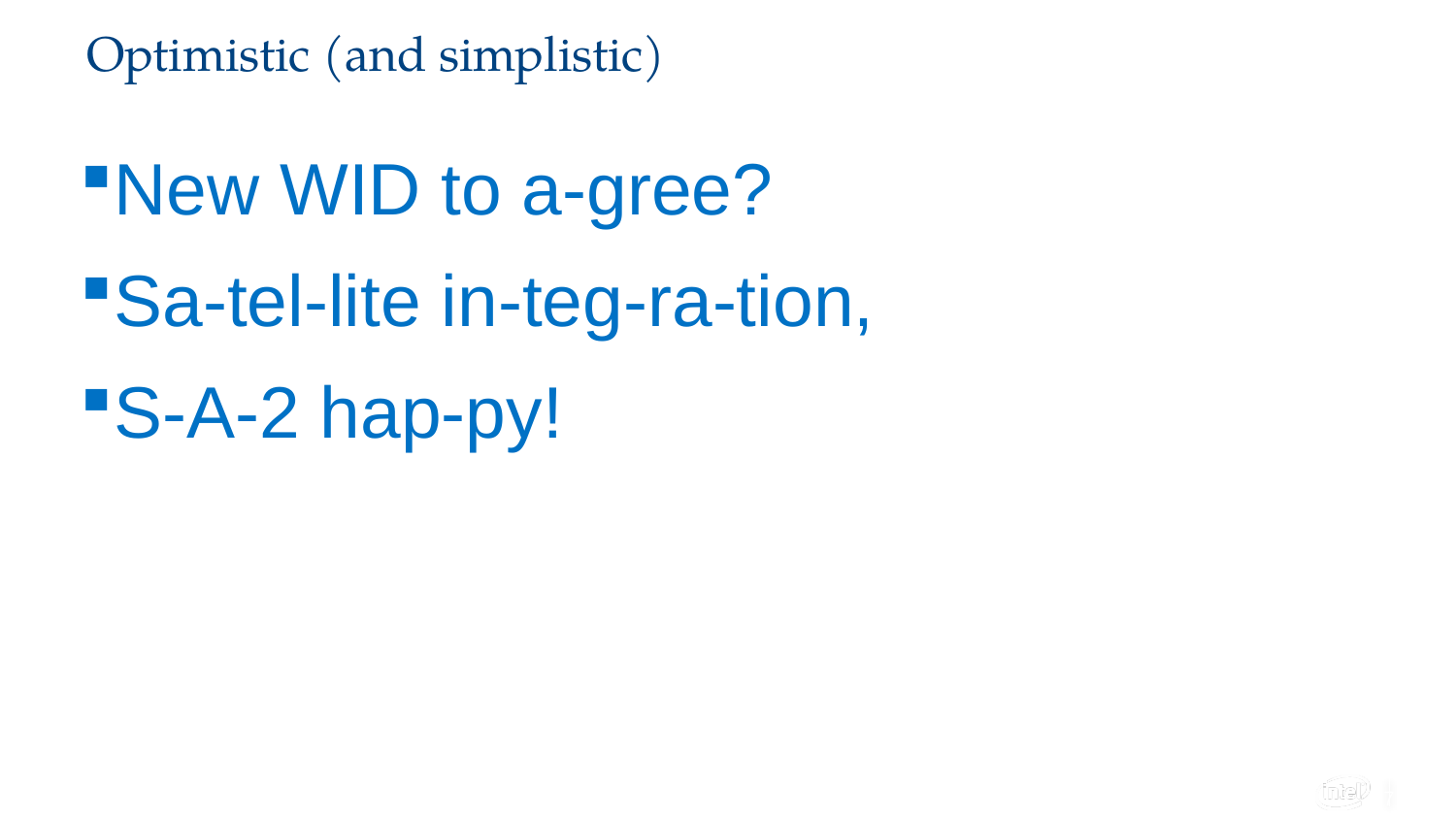

# Optimistic (and simplistic)
New WID to a-gree?
Sa-tel-lite in-teg-ra-tion,
S-A-2 hap-py!
7